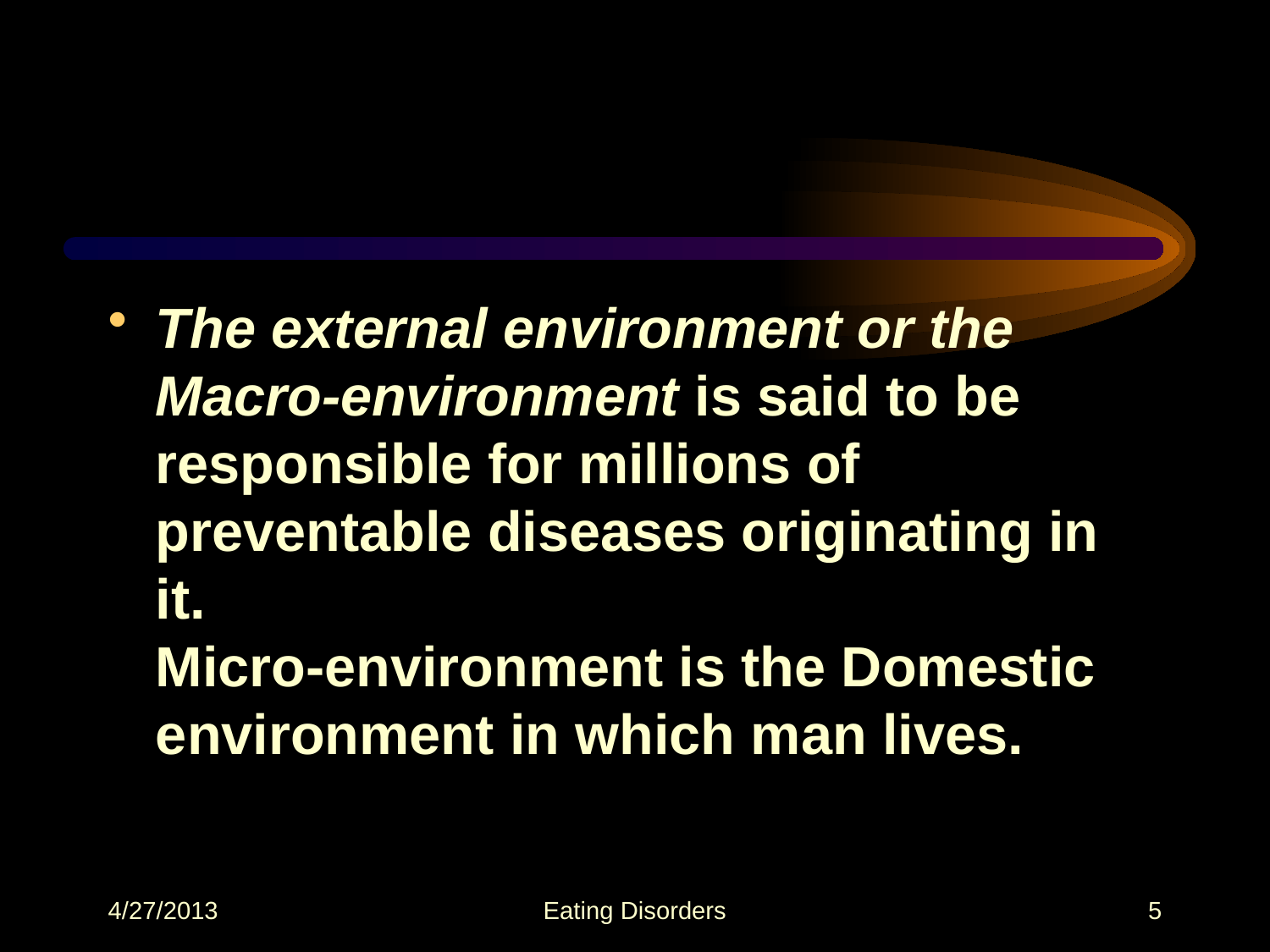

#
The external environment or the Macro-environment is said to be responsible for millions of preventable diseases originating in it.
Micro-environment is the Domestic environment in which man lives.
4/27/2013
Eating Disorders
5